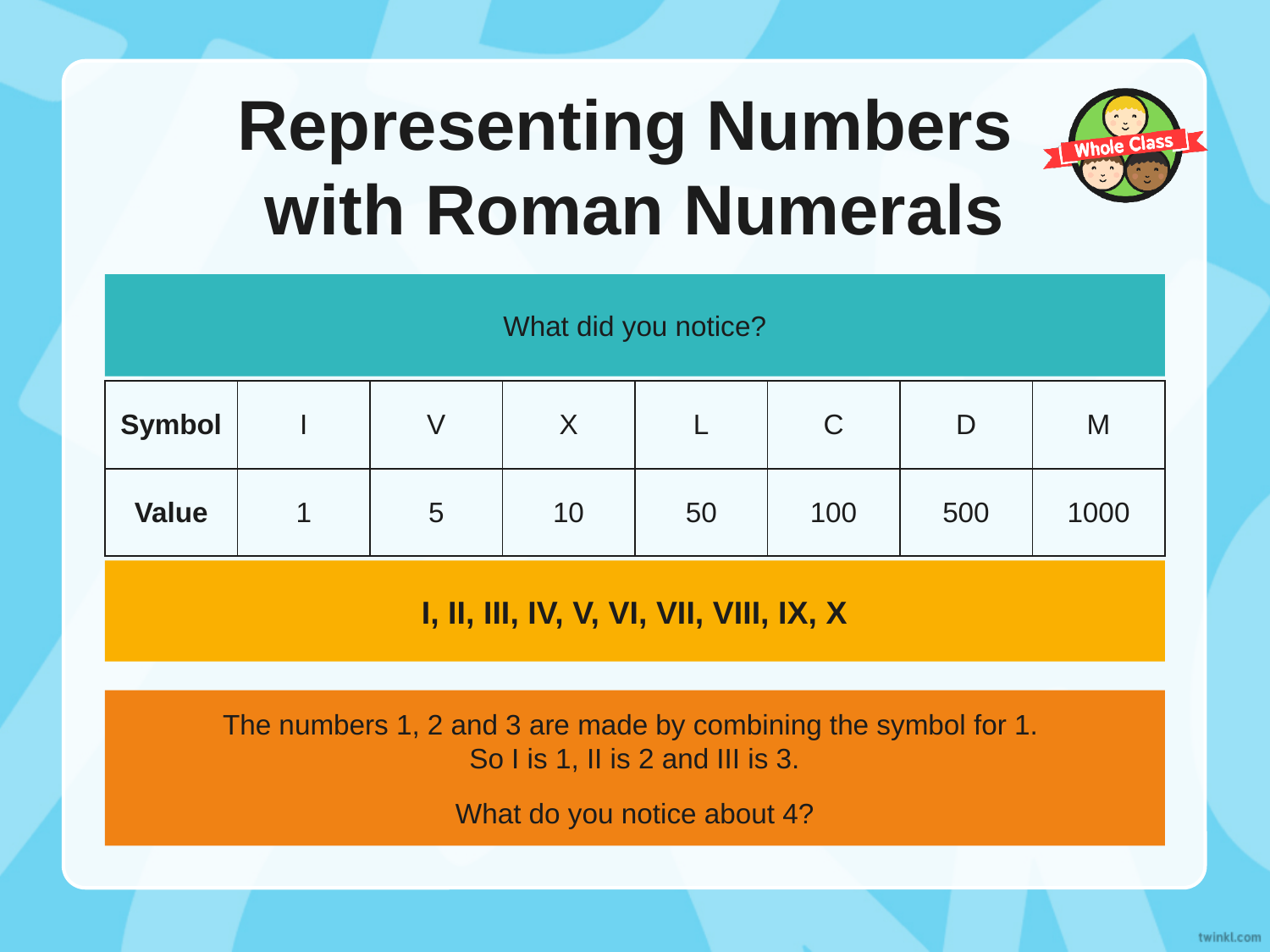

Representing Numbers
with Roman Numerals
What did you notice?
| Symbol | I | V | X | L | C | D | M |
| --- | --- | --- | --- | --- | --- | --- | --- |
| Value | 1 | 5 | 10 | 50 | 100 | 500 | 1000 |
I, II, III, IV, V, VI, VII, VIII, IX, X
The numbers 1, 2 and 3 are made by combining the symbol for 1.
So I is 1, II is 2 and III is 3.

What do you notice about 4?